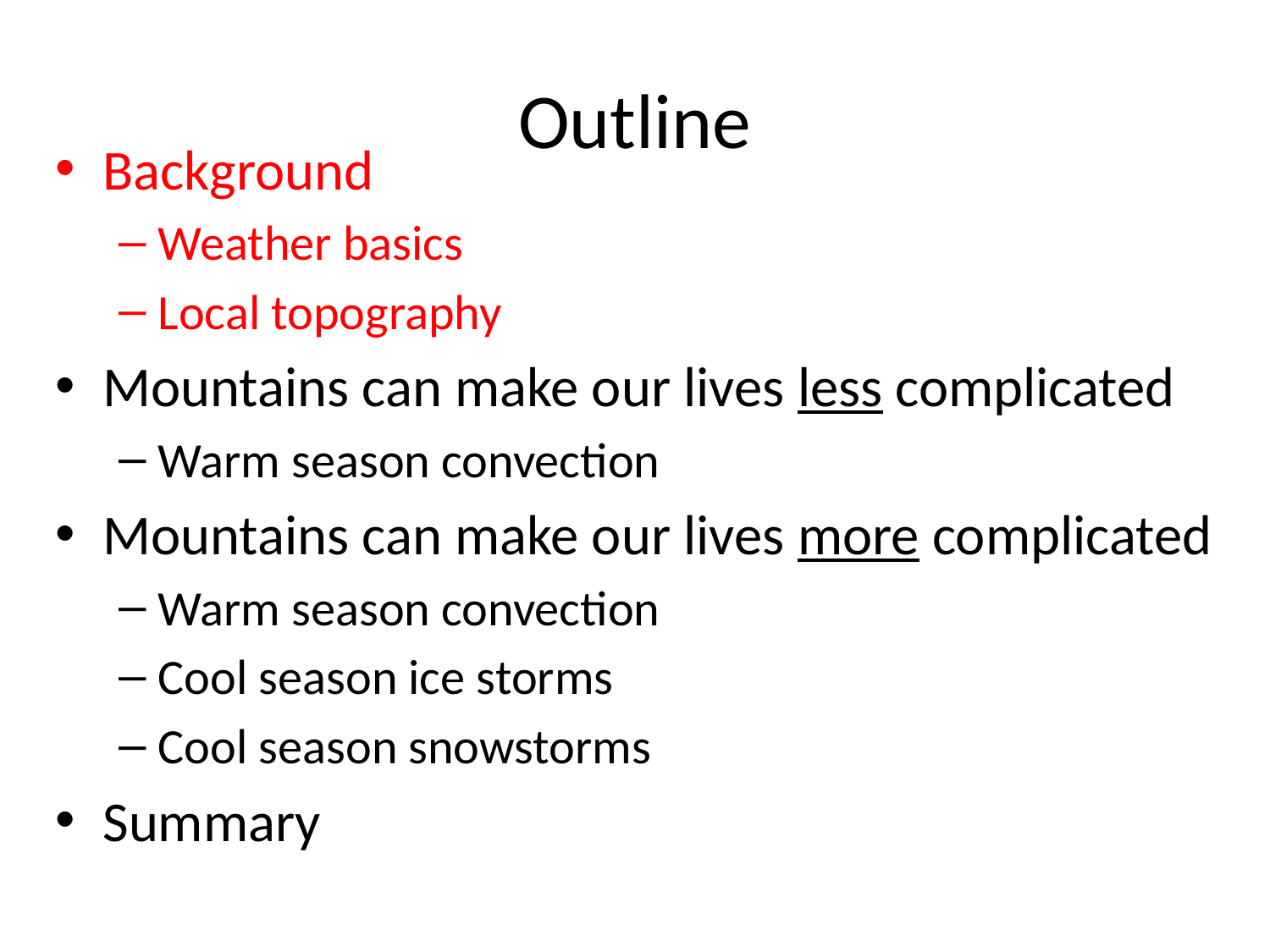

# Outline
Background
Weather basics
Local topography
Mountains can make our lives less complicated
Warm season convection
Mountains can make our lives more complicated
Warm season convection
Cool season ice storms
Cool season snowstorms
Summary